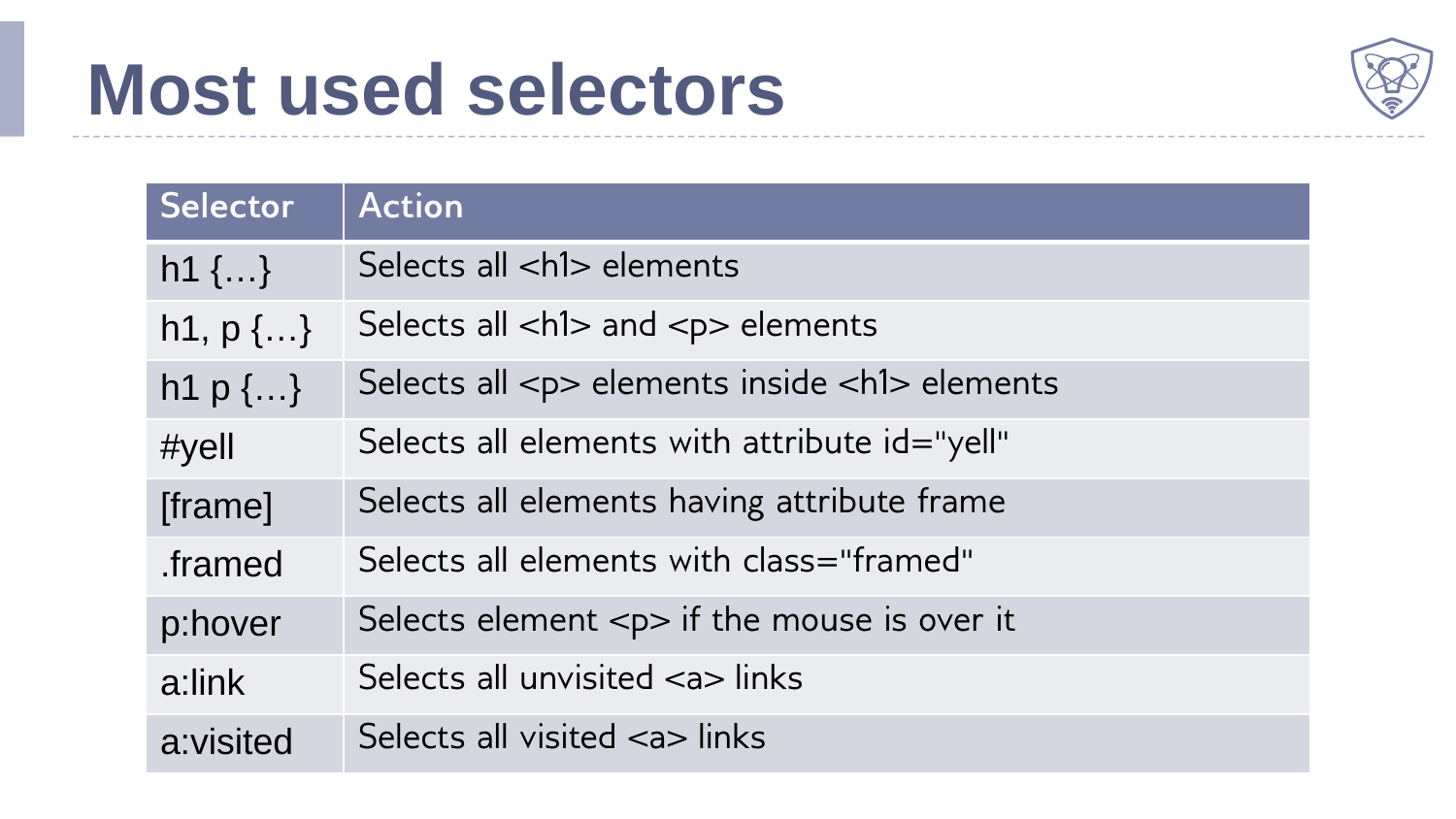

# Most used selectors
| Selector | Action |
| --- | --- |
| h1 {…} | Selects all <h1> elements |
| h1, p {…} | Selects all <h1> and <p> elements |
| h1 p {…} | Selects all <p> elements inside <h1> elements |
| #yell | Selects all elements with attribute id="yell" |
| [frame] | Selects all elements having attribute frame |
| .framed | Selects all elements with class="framed" |
| p:hover | Selects element <p> if the mouse is over it |
| a:link | Selects all unvisited <a> links |
| a:visited | Selects all visited <a> links |